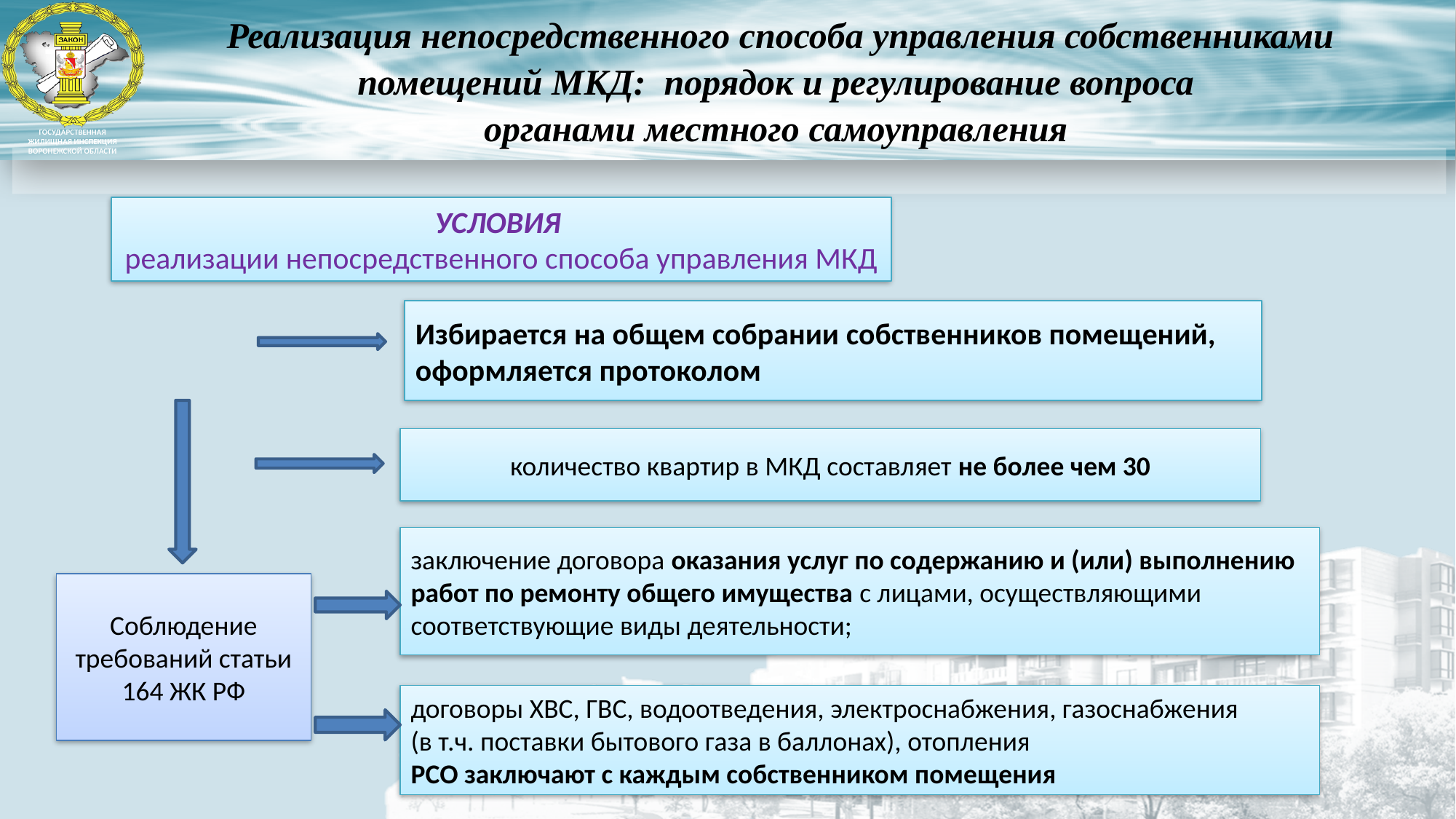

Реализация непосредственного способа управления собственниками помещений МКД:  порядок и регулирование вопроса
органами местного самоуправления

УСЛОВИЯ
реализации непосредственного способа управления МКД
Избирается на общем собрании собственников помещений,
оформляется протоколом

количество квартир в МКД составляет не более чем 30

заключение договора оказания услуг по содержанию и (или) выполнению работ по ремонту общего имущества с лицами, осуществляющими соответствующие виды деятельности;
Соблюдение требований статьи 164 ЖК РФ

договоры ХВС, ГВС, водоотведения, электроснабжения, газоснабжения
(в т.ч. поставки бытового газа в баллонах), отопления
РСО заключают с каждым собственником помещения